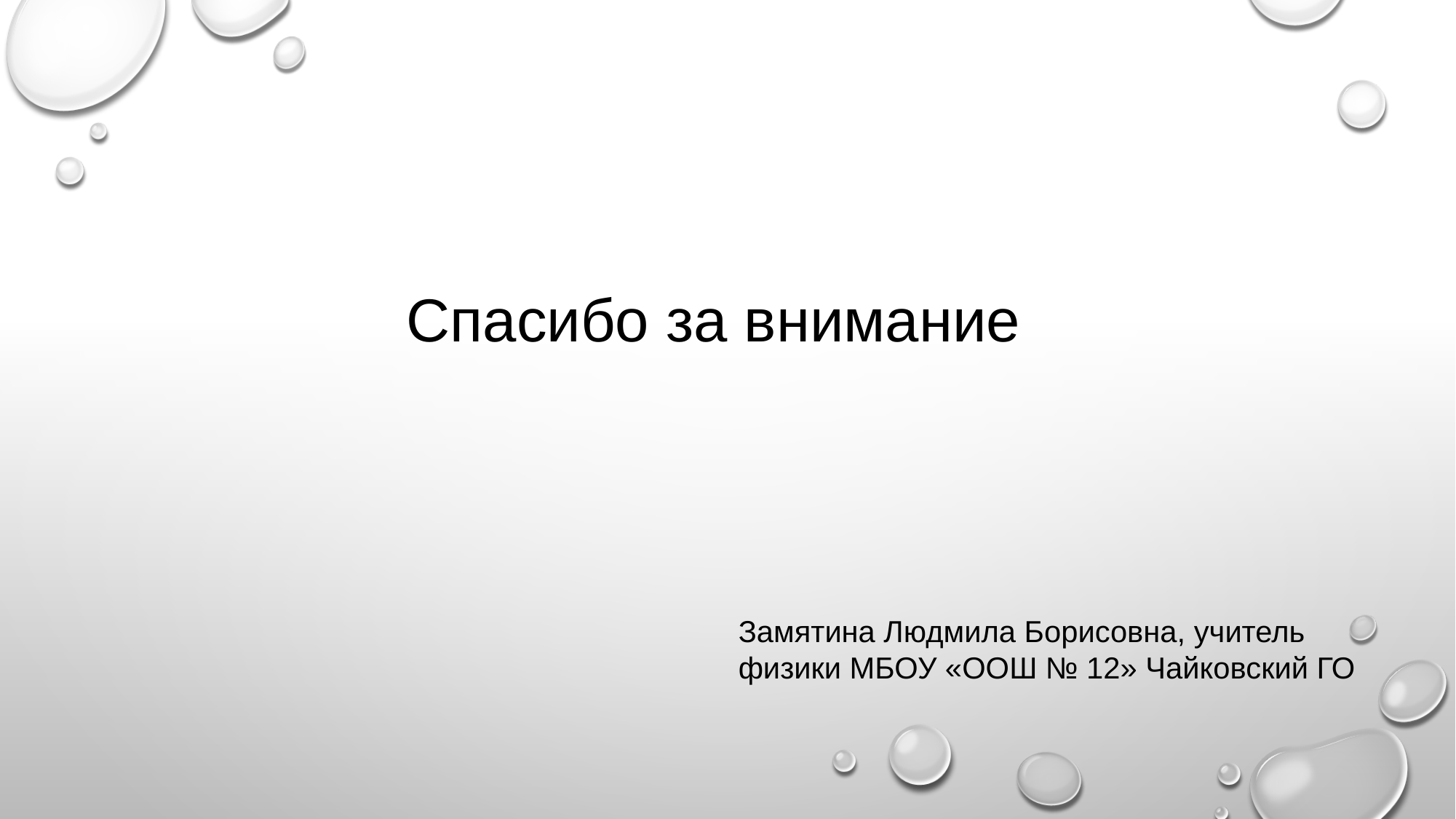

Спасибо за внимание
Замятина Людмила Борисовна, учитель
физики МБОУ «ООШ № 12» Чайковский ГО